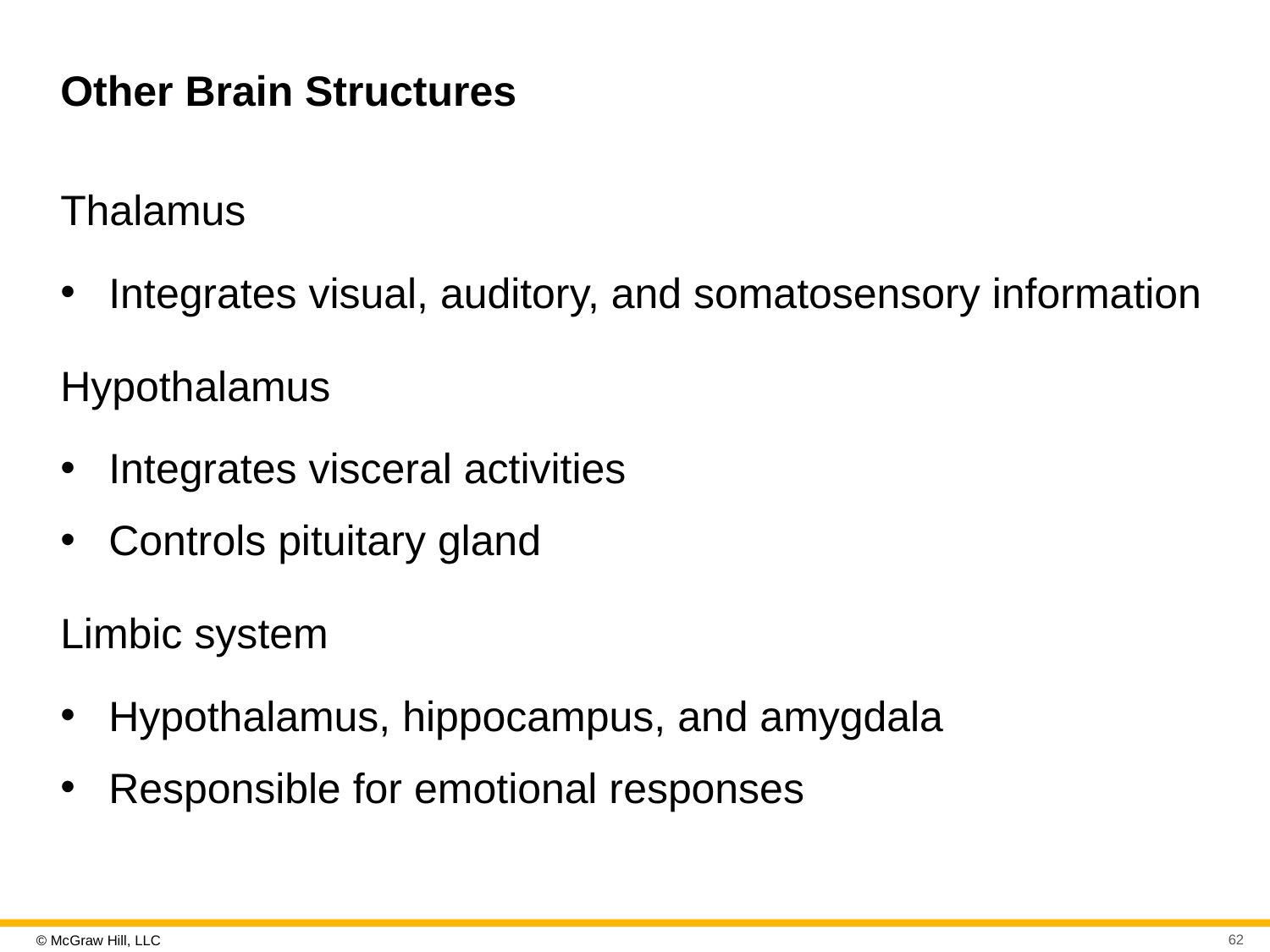

# Other Brain Structures
Thalamus
Integrates visual, auditory, and somatosensory information
Hypothalamus
Integrates visceral activities
Controls pituitary gland
Limbic system
Hypothalamus, hippocampus, and amygdala
Responsible for emotional responses
62